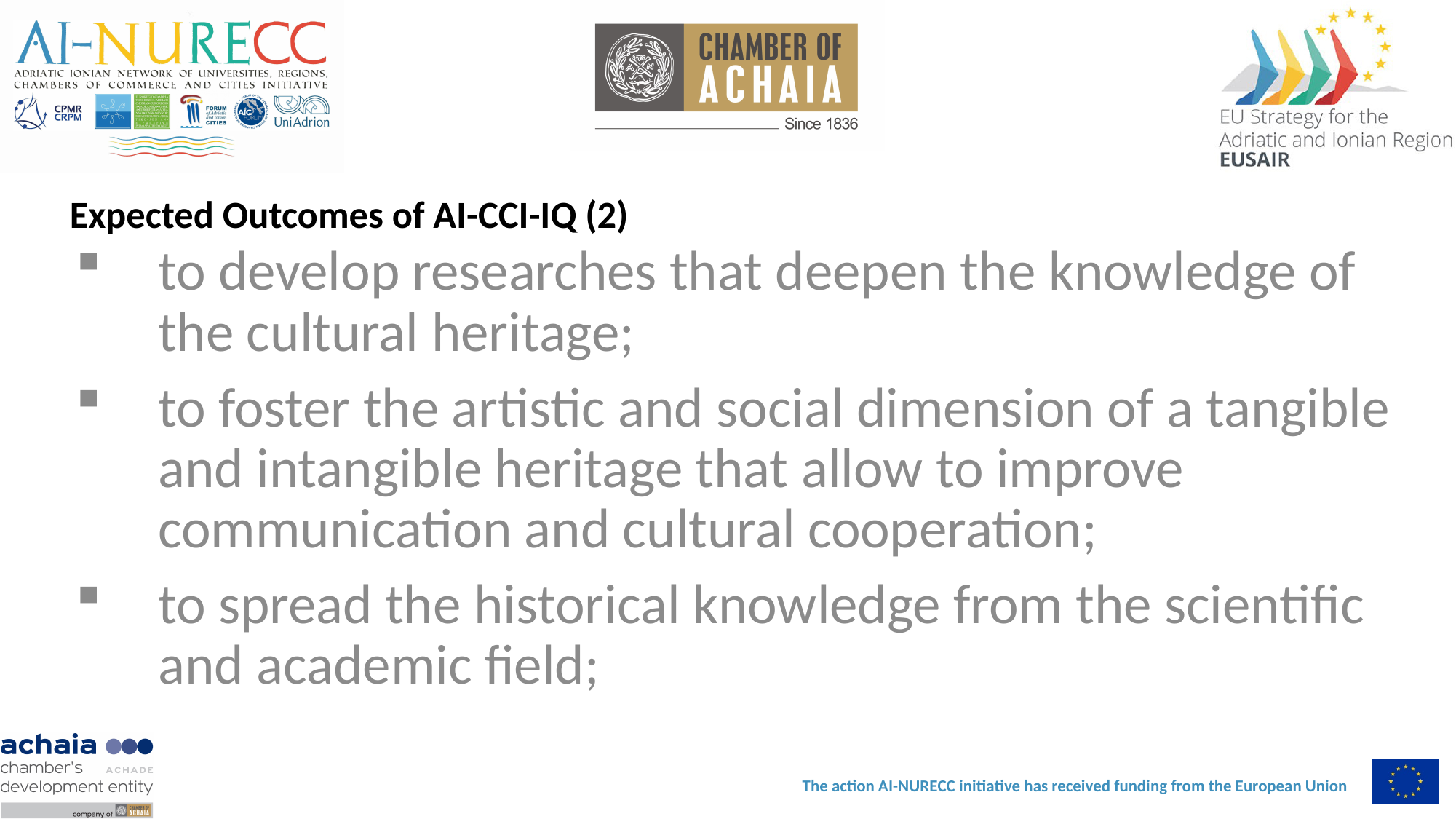

# Expected Outcomes of AI-CCI-IQ (2)
to develop researches that deepen the knowledge of the cultural heritage;
to foster the artistic and social dimension of a tangible and intangible heritage that allow to improve communication and cultural cooperation;
to spread the historical knowledge from the scientific and academic field;